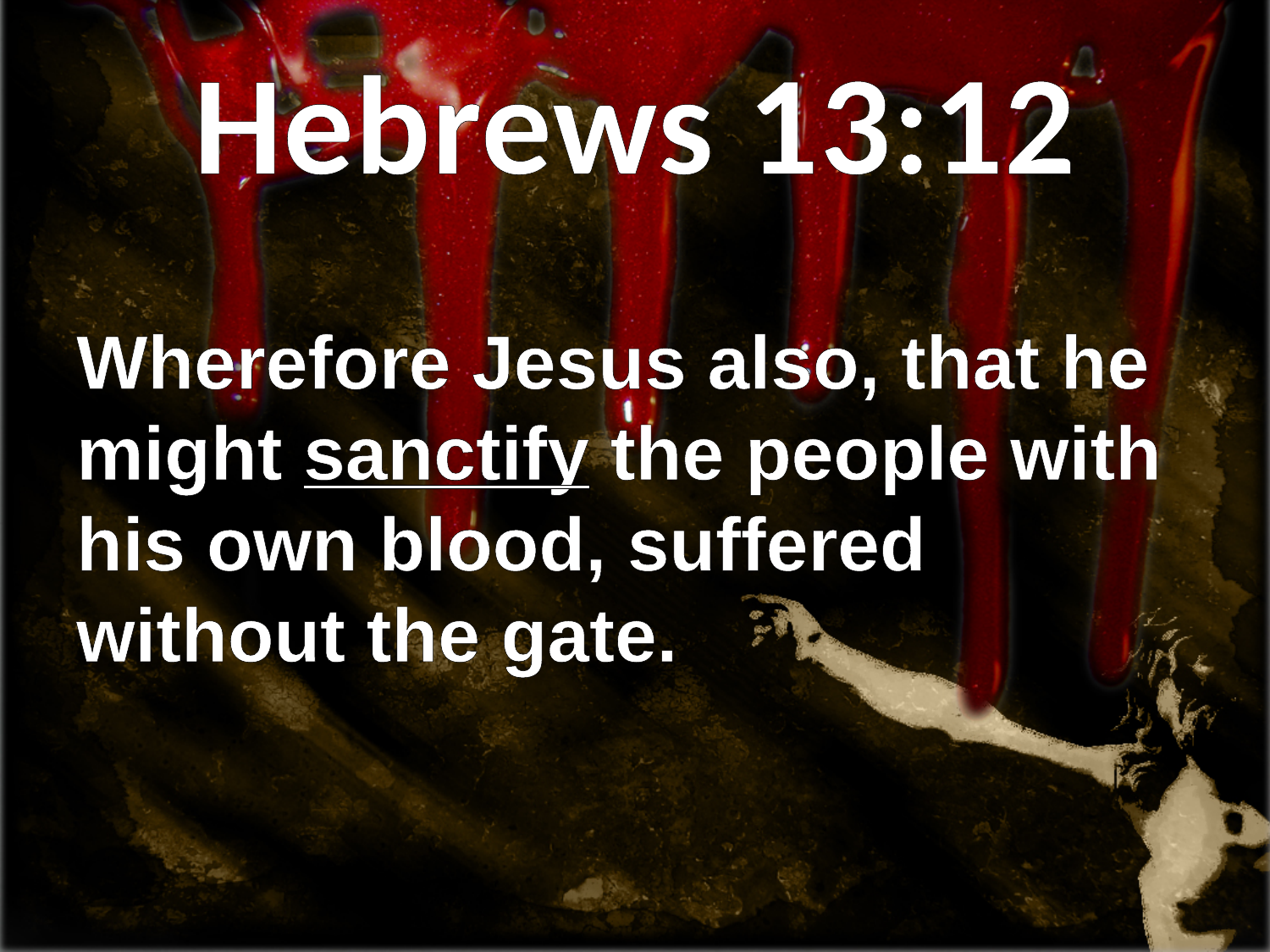

# Hebrews 13:12
Wherefore Jesus also, that he might sanctify the people with his own blood, suffered without the gate.